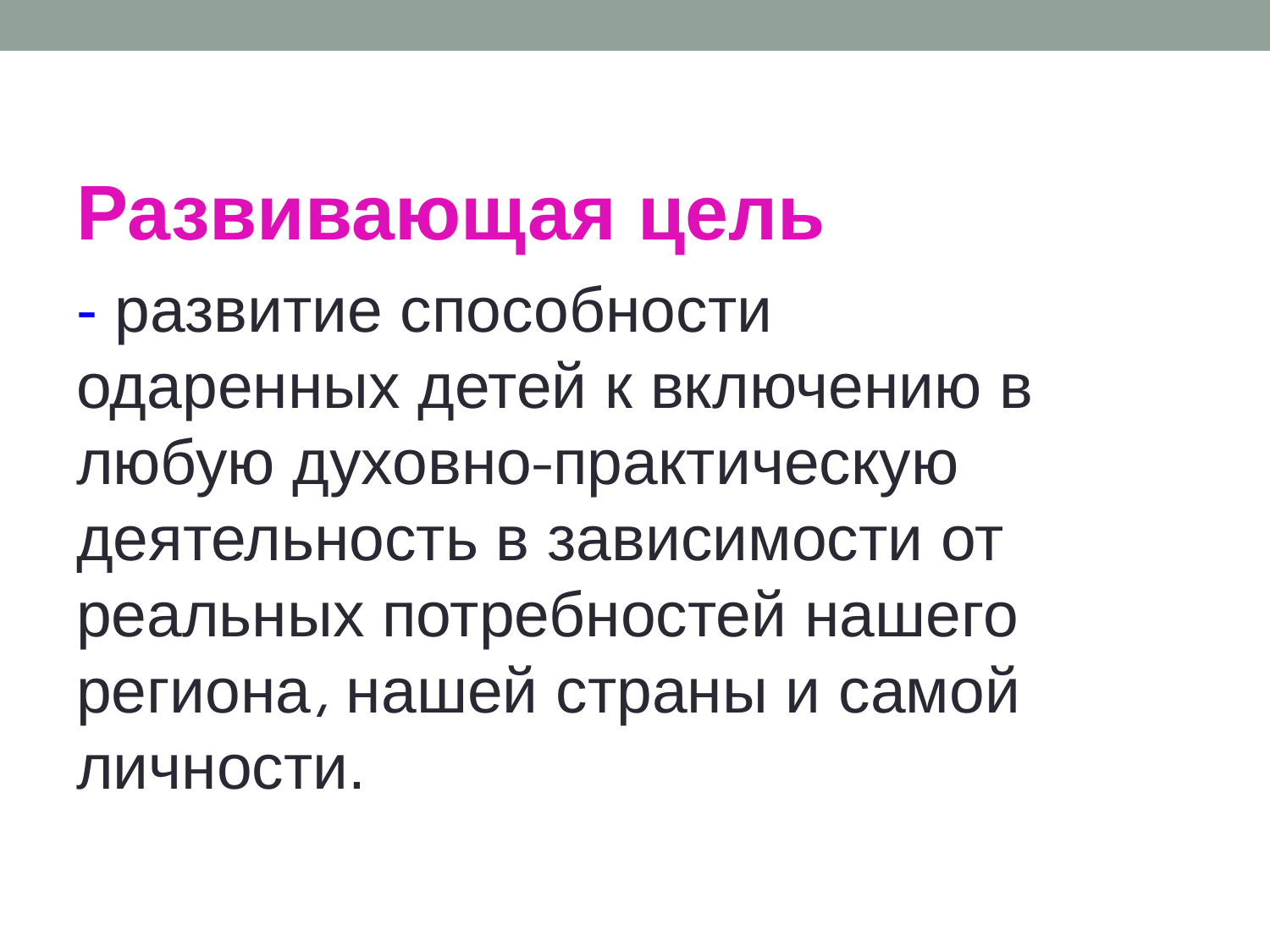

Развивающая цель
- развитие способности одаренных детей к включению в любую духовно-практическую деятельность в зависимости от реальных потребностей нашего региона, нашей страны и самой личности.